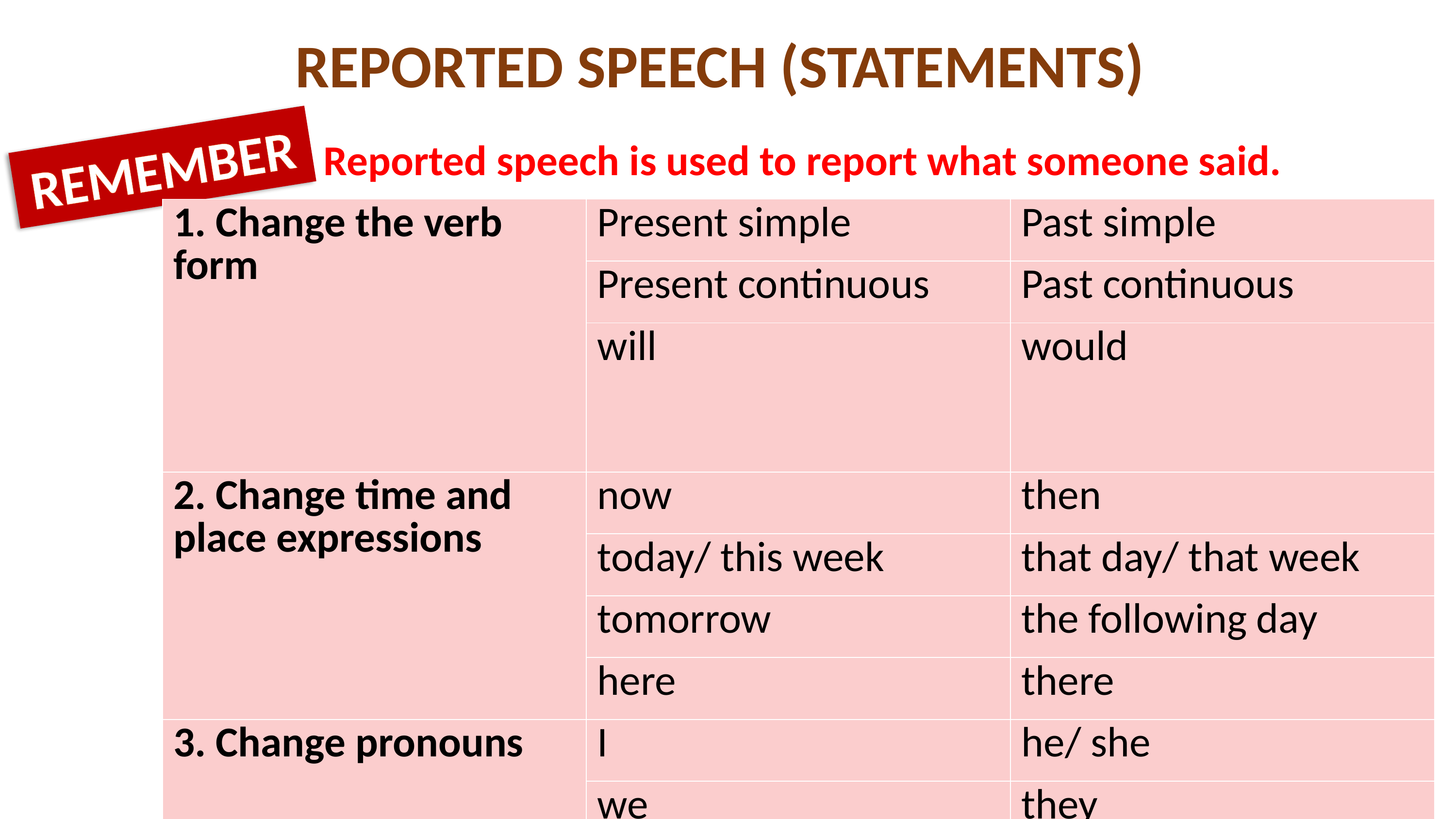

REPORTED SPEECH (STATEMENTS)
REMEMBER
Reported speech is used to report what someone said.
| 1. Change the verb form | Present simple | Past simple |
| --- | --- | --- |
|  | Present continuous | Past continuous |
|  | will | would |
| 2. Change time and place expressions | now | then |
|  | today/ this week | that day/ that week |
|  | tomorrow | the following day |
|  | here | there |
| 3. Change pronouns | I | he/ she |
|  | we | they |
|  | me | him/her |